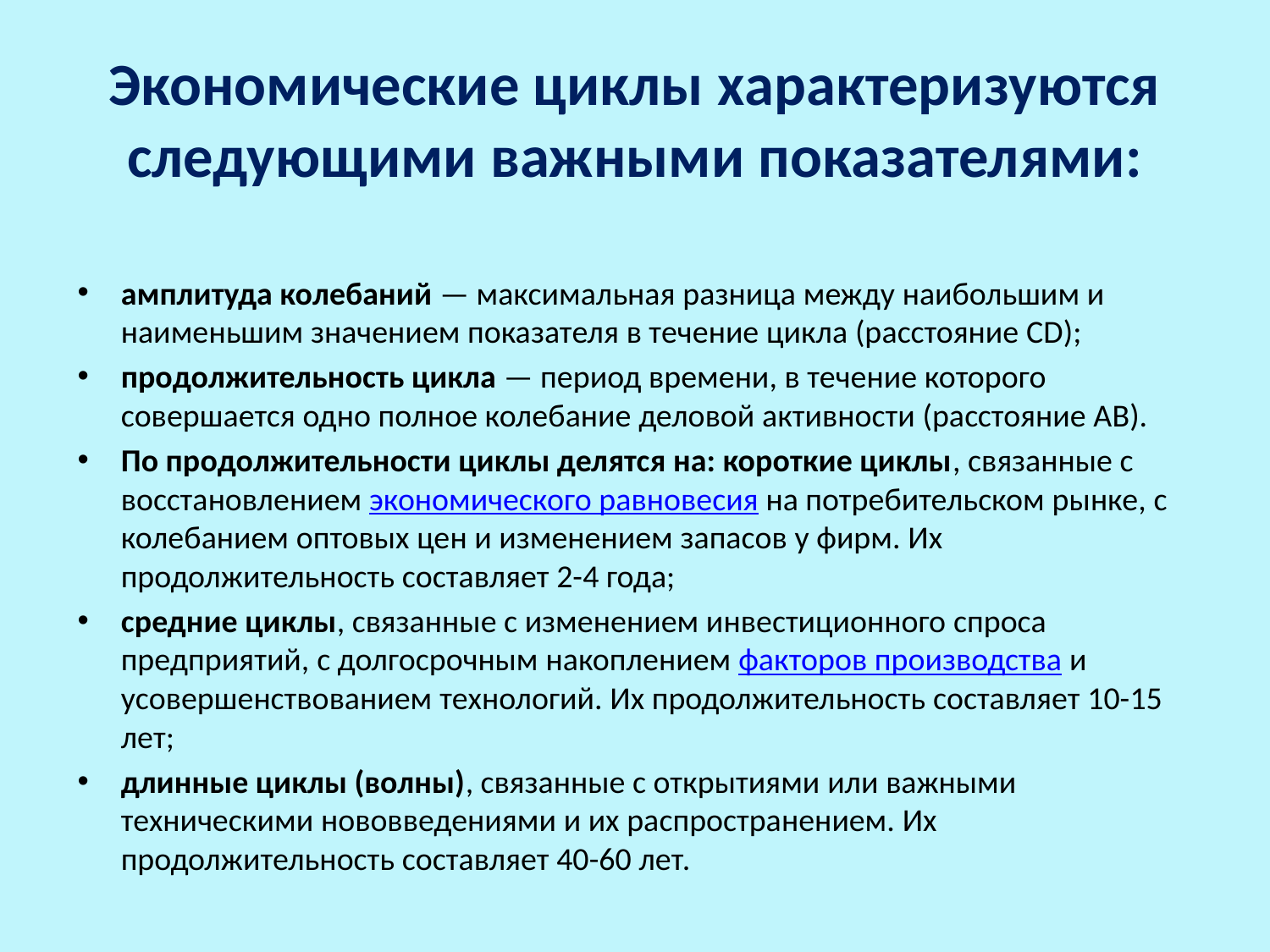

# Экономические циклы характеризуются следующими важными показателями:
амплитуда колебаний — максимальная разница между наибольшим и наименьшим значением показателя в течение цикла (расстояние CD);
продолжительность цикла — период времени, в течение которого совершается одно полное колебание деловой активности (расстояние AB).
По продолжительности циклы делятся на: короткие циклы, связанные с восстановлением экономического равновесия на потребительском рынке, с колебанием оптовых цен и изменением запасов у фирм. Их продолжительность составляет 2-4 года;
средние циклы, связанные с изменением инвестиционного спроса предприятий, с долгосрочным накоплением факторов производства и усовершенствованием технологий. Их продолжительность составляет 10-15 лет;
длинные циклы (волны), связанные с открытиями или важными техническими нововведениями и их распространением. Их продолжительность составляет 40-60 лет.